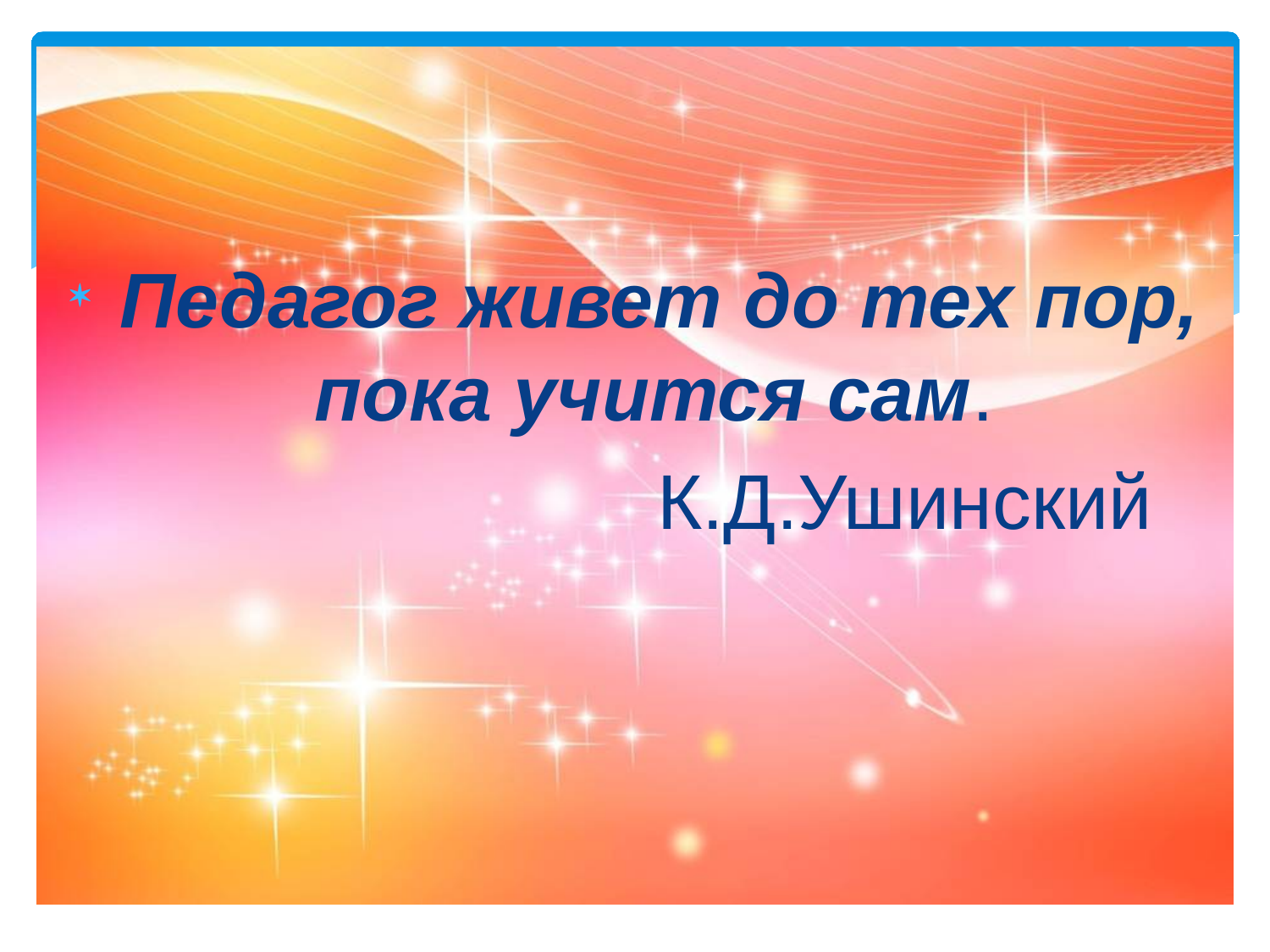

Педагог живет до тех пор, пока учится сам.
                         К.Д.Ушинский
#